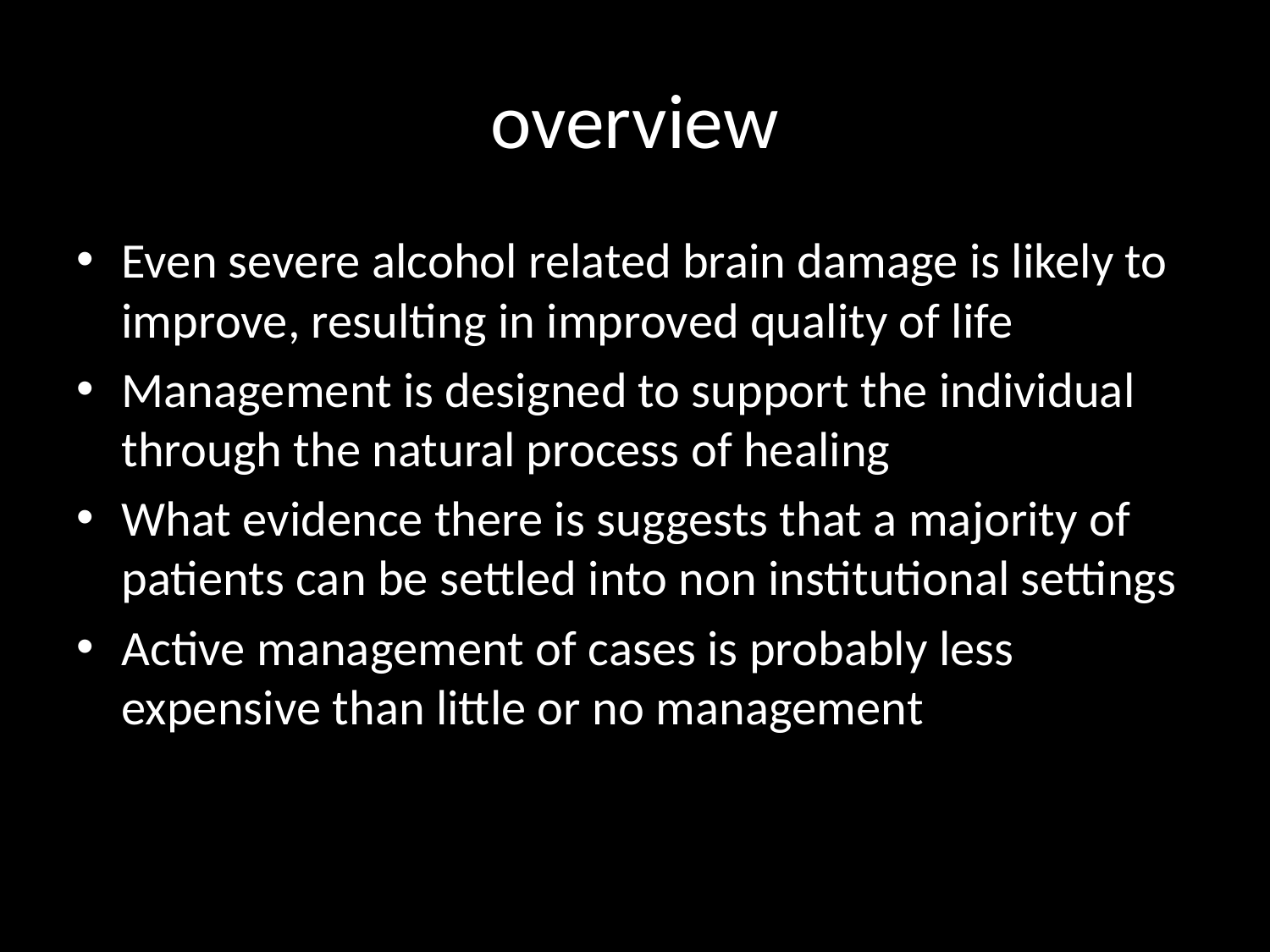

# overview
Even severe alcohol related brain damage is likely to improve, resulting in improved quality of life
Management is designed to support the individual through the natural process of healing
What evidence there is suggests that a majority of patients can be settled into non institutional settings
Active management of cases is probably less expensive than little or no management